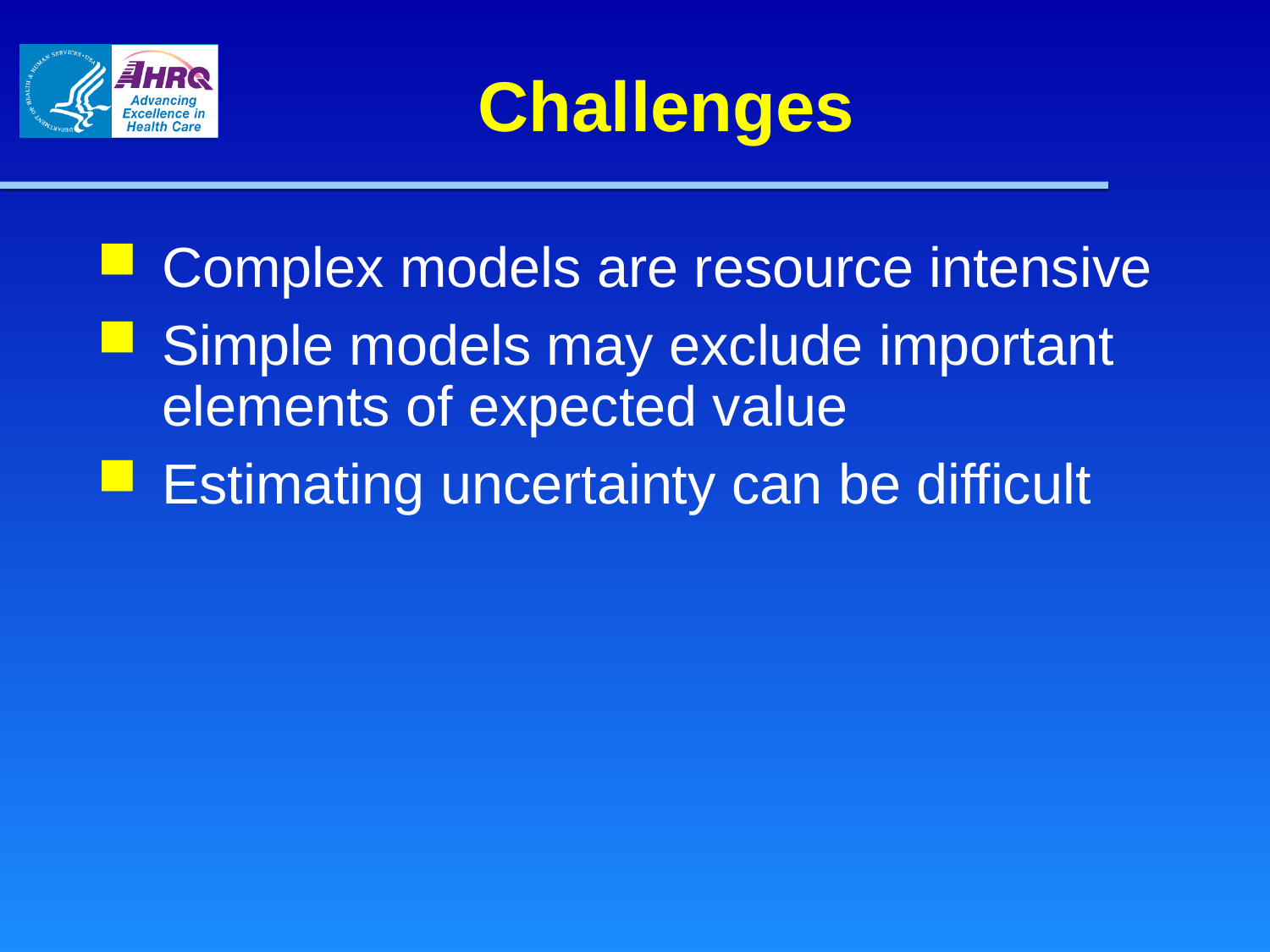

# Challenges
Complex models are resource intensive
Simple models may exclude important elements of expected value
Estimating uncertainty can be difficult